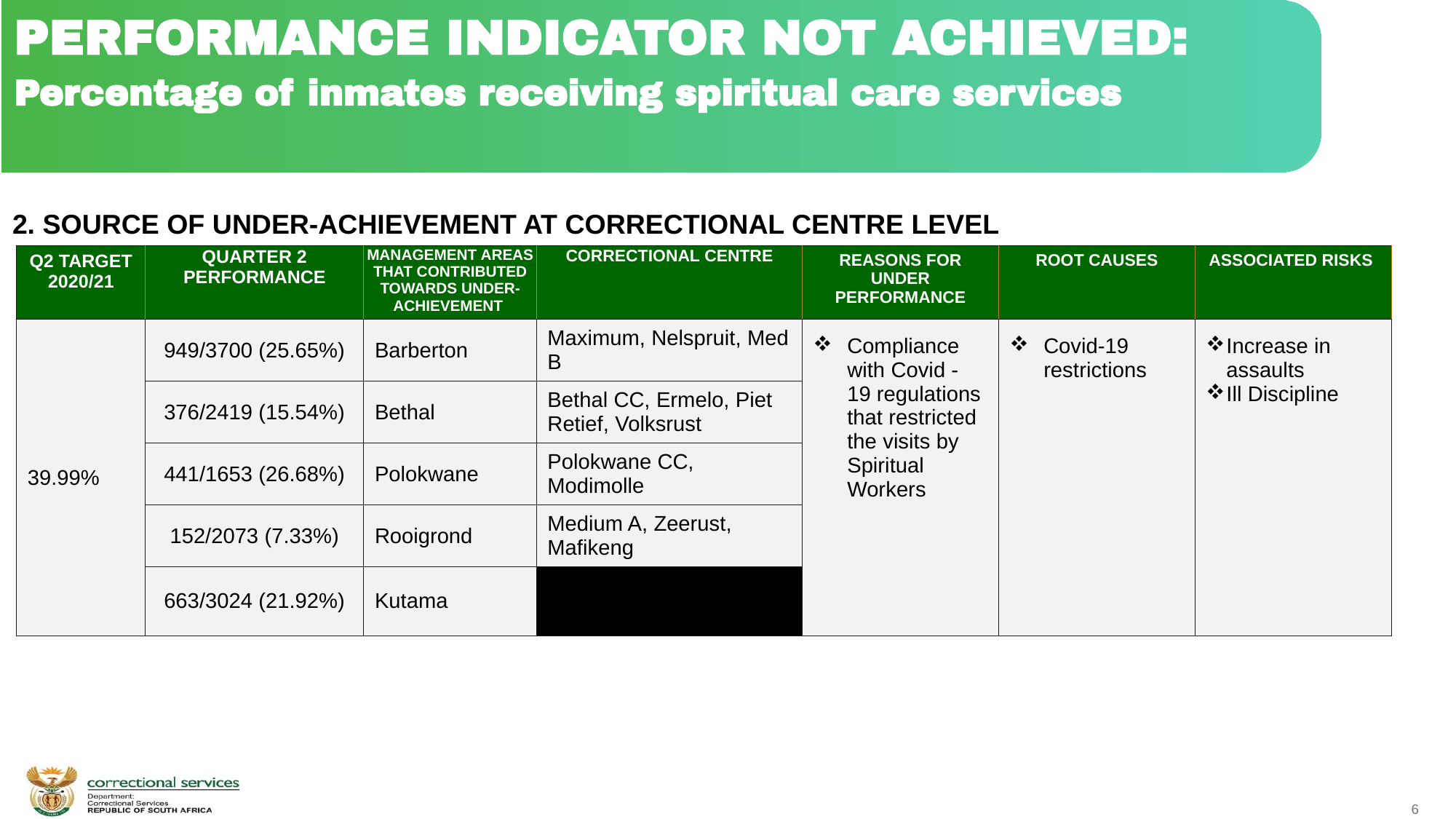

PERFORMANCE INDICATOR NOT ACHIEVED:
Percentage of inmates receiving spiritual care services
     2. SOURCE OF UNDER-ACHIEVEMENT AT CORRECTIONAL CENTRE LEVEL
| Q2 TARGET 2020/21 | QUARTER 2 PERFORMANCE | MANAGEMENT AREAS THAT CONTRIBUTED TOWARDS UNDER-ACHIEVEMENT | CORRECTIONAL CENTRE | REASONS FOR UNDER PERFORMANCE | ROOT CAUSES | ASSOCIATED RISKS |
| --- | --- | --- | --- | --- | --- | --- |
| 39.99% | 949/3700 (25.65%) | Barberton | Maximum, Nelspruit, Med B | Compliance with Covid - 19 regulations that restricted the visits by Spiritual Workers | Covid-19 restrictions | Increase in assaults Ill Discipline |
|  | 376/2419 (15.54%) | Bethal | Bethal CC, Ermelo, Piet Retief, Volksrust |  |  |  |
|  | 441/1653 (26.68%) | Polokwane | Polokwane CC, Modimolle |  |  |  |
|  | 152/2073 (7.33%) | Rooigrond | Medium A, Zeerust, Mafikeng |  |  |  |
|  | 663/3024 (21.92%) | Kutama |  |  |  |  |